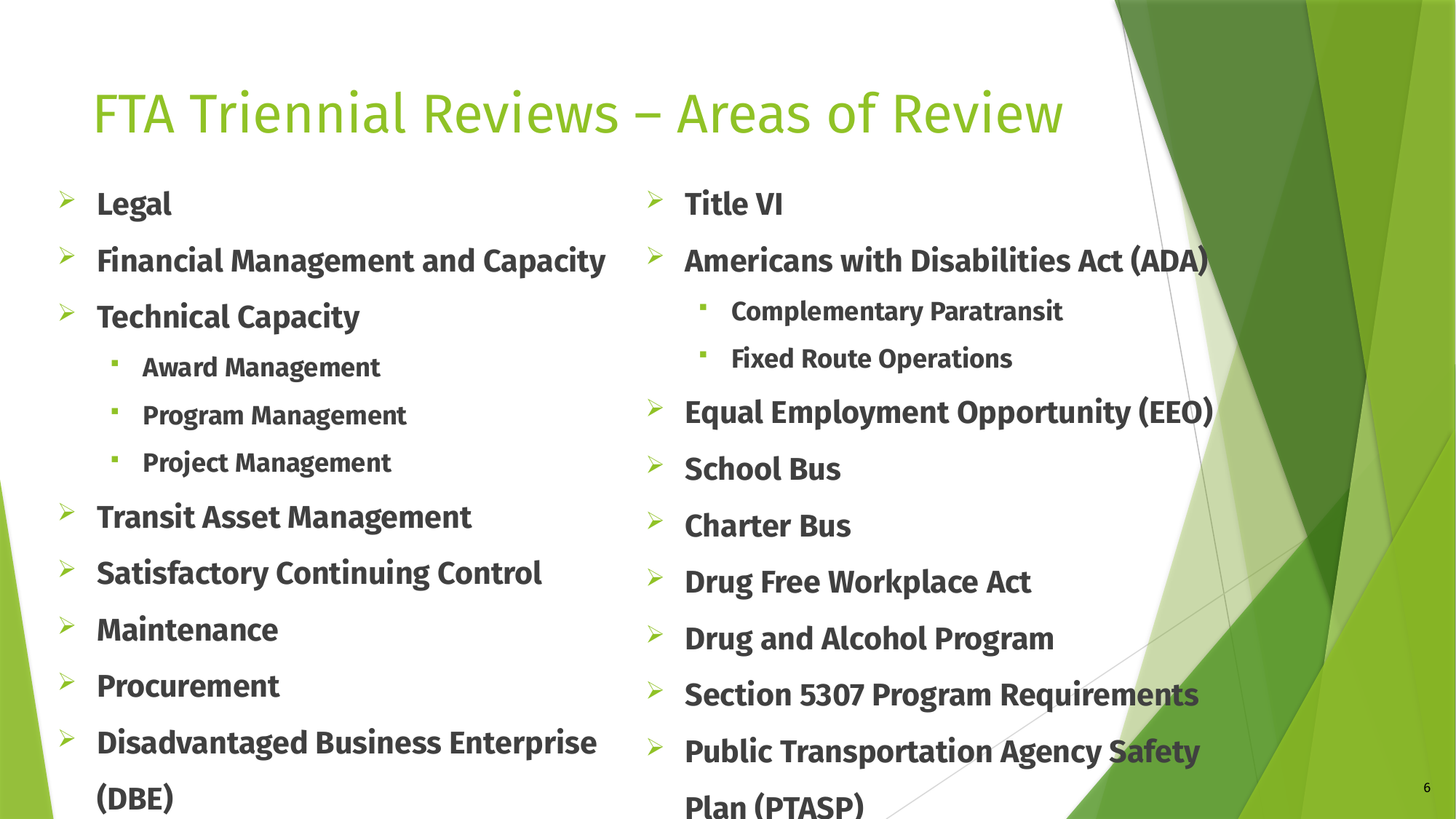

# FTA Triennial Reviews – Areas of Review
Legal
Financial Management and Capacity
Technical Capacity
Award Management
Program Management
Project Management
Transit Asset Management
Satisfactory Continuing Control
Maintenance
Procurement
Disadvantaged Business Enterprise (DBE)
Title VI
Americans with Disabilities Act (ADA)
Complementary Paratransit
Fixed Route Operations
Equal Employment Opportunity (EEO)
School Bus
Charter Bus
Drug Free Workplace Act
Drug and Alcohol Program
Section 5307 Program Requirements
Public Transportation Agency Safety Plan (PTASP)

6